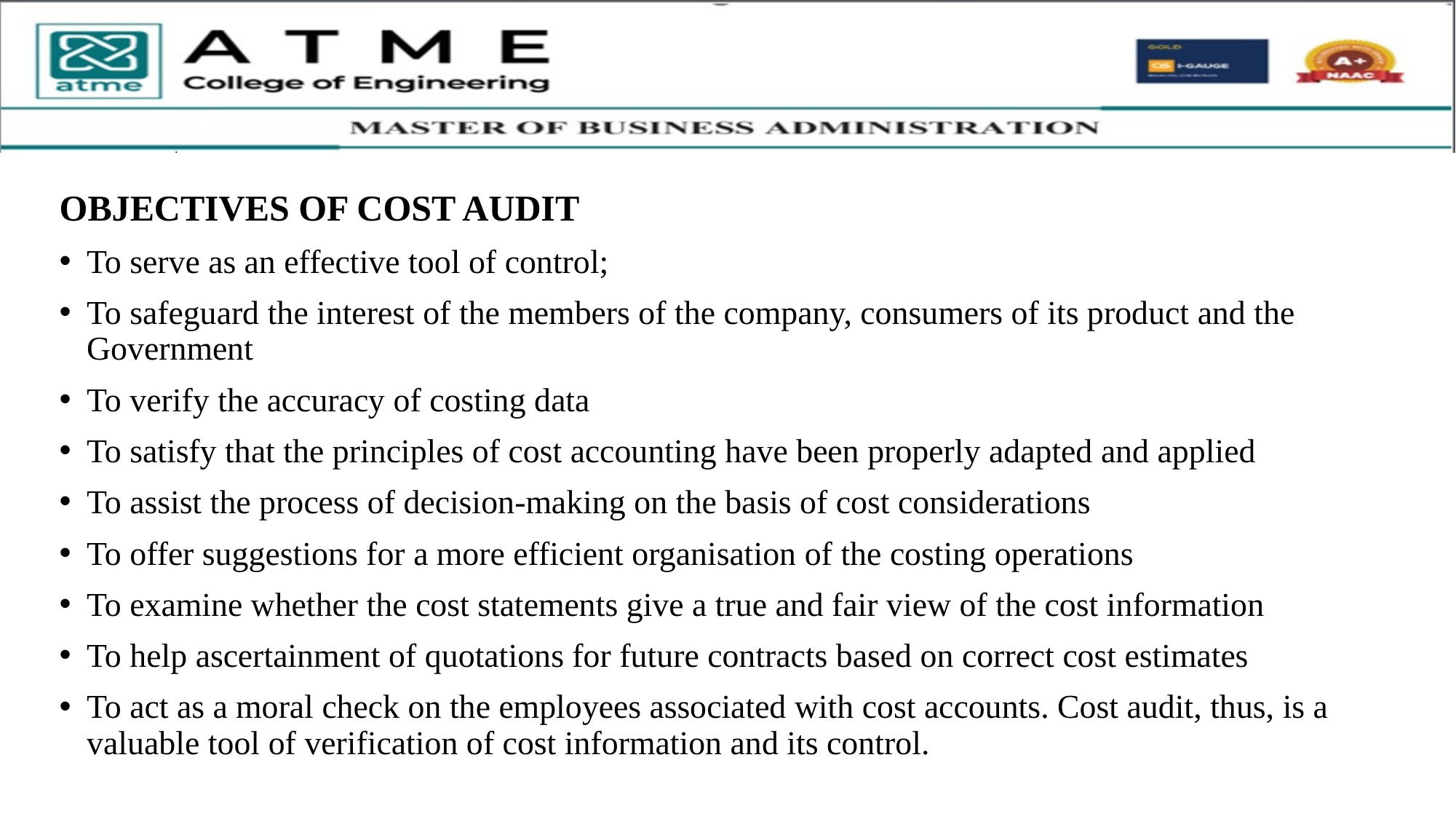

OBJECTIVES OF COST AUDIT
To serve as an effective tool of control;
To safeguard the interest of the members of the company, consumers of its product and the Government
To verify the accuracy of costing data
To satisfy that the principles of cost accounting have been properly adapted and applied
To assist the process of decision-making on the basis of cost considerations
To offer suggestions for a more efficient organisation of the costing operations
To examine whether the cost statements give a true and fair view of the cost information
To help ascertainment of quotations for future contracts based on correct cost estimates
To act as a moral check on the employees associated with cost accounts. Cost audit, thus, is a valuable tool of verification of cost information and its control.